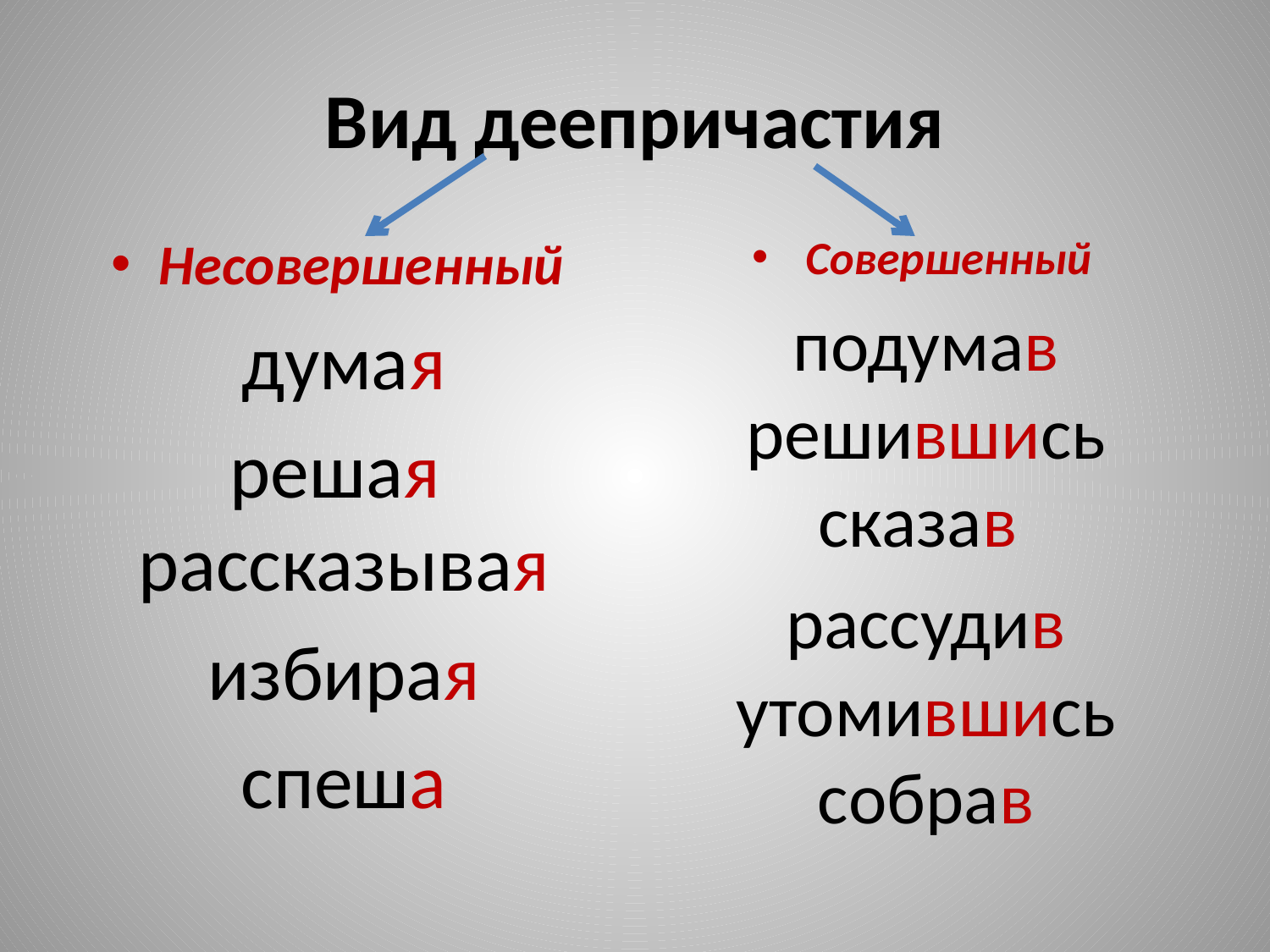

# Вид деепричастия
Несовершенный
думая
решая  рассказывая
избирая
спеша

Совершенный
подумав решившись сказав
рассудив утомившись собрав